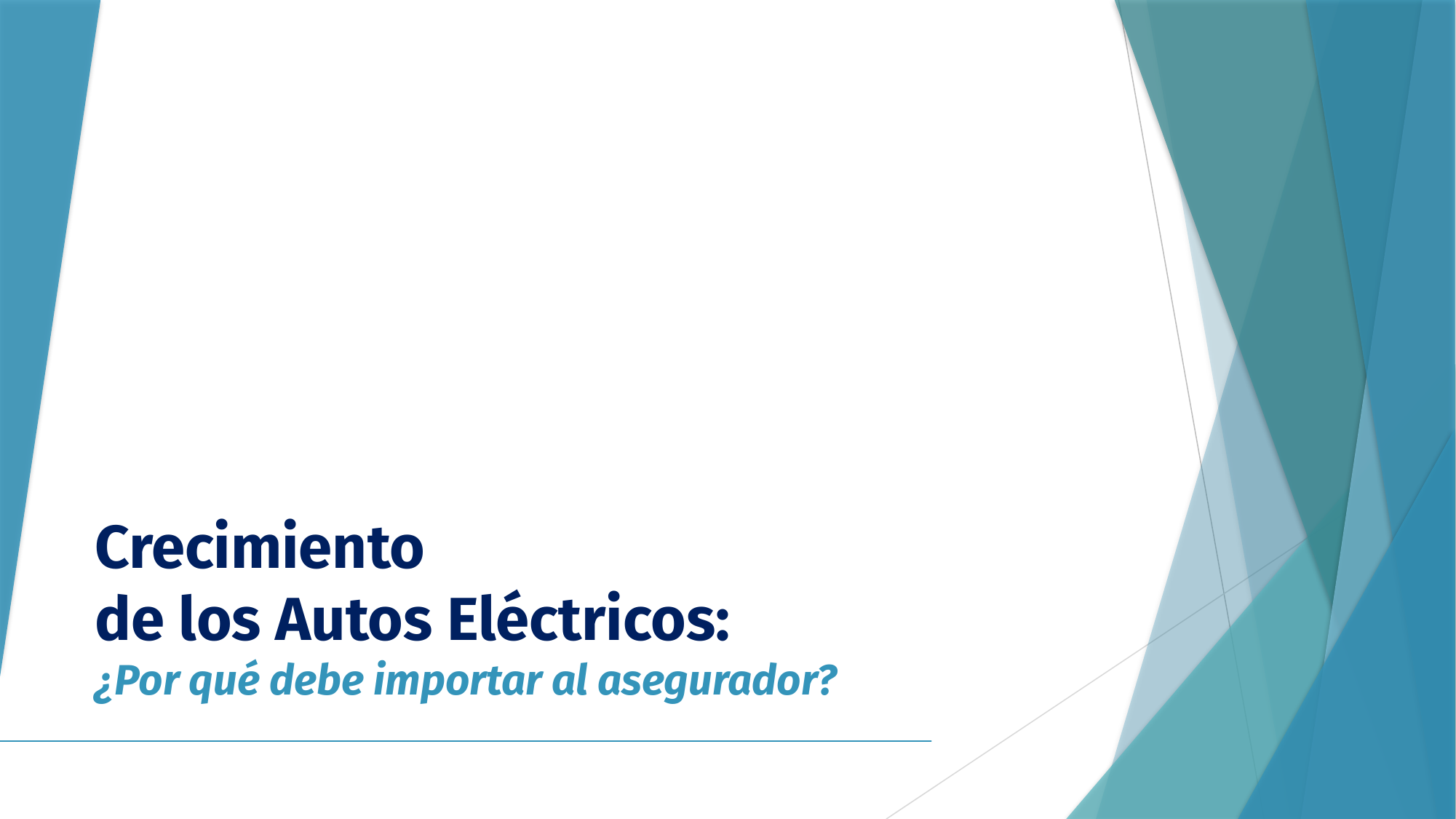

# Crecimiento de los Autos Eléctricos: ¿Por qué debe importar al asegurador?